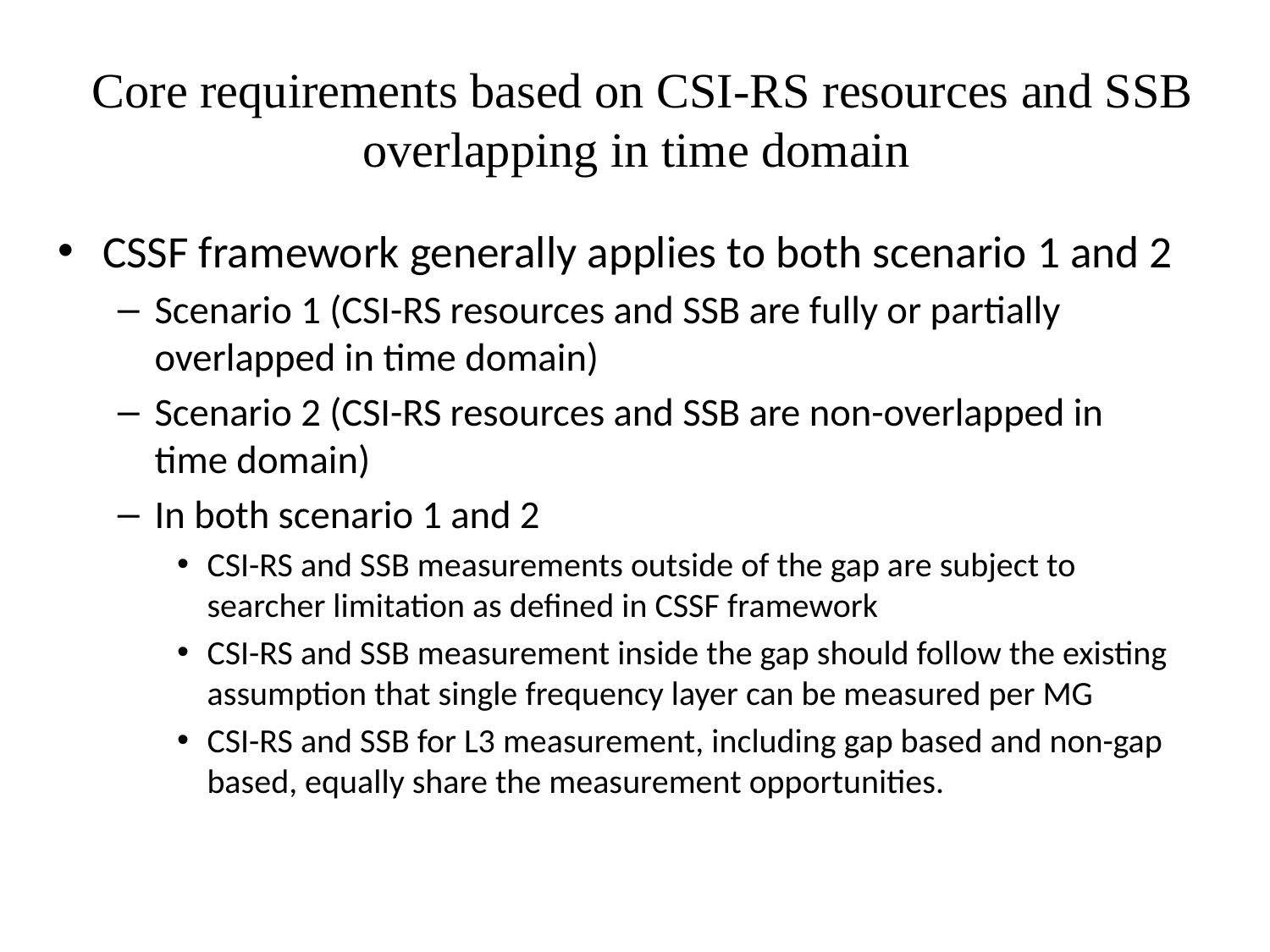

# Core requirements based on CSI-RS resources and SSB overlapping in time domain
CSSF framework generally applies to both scenario 1 and 2
Scenario 1 (CSI-RS resources and SSB are fully or partially overlapped in time domain)
Scenario 2 (CSI-RS resources and SSB are non-overlapped in time domain)
In both scenario 1 and 2
CSI-RS and SSB measurements outside of the gap are subject to searcher limitation as defined in CSSF framework
CSI-RS and SSB measurement inside the gap should follow the existing assumption that single frequency layer can be measured per MG
CSI-RS and SSB for L3 measurement, including gap based and non-gap based, equally share the measurement opportunities.